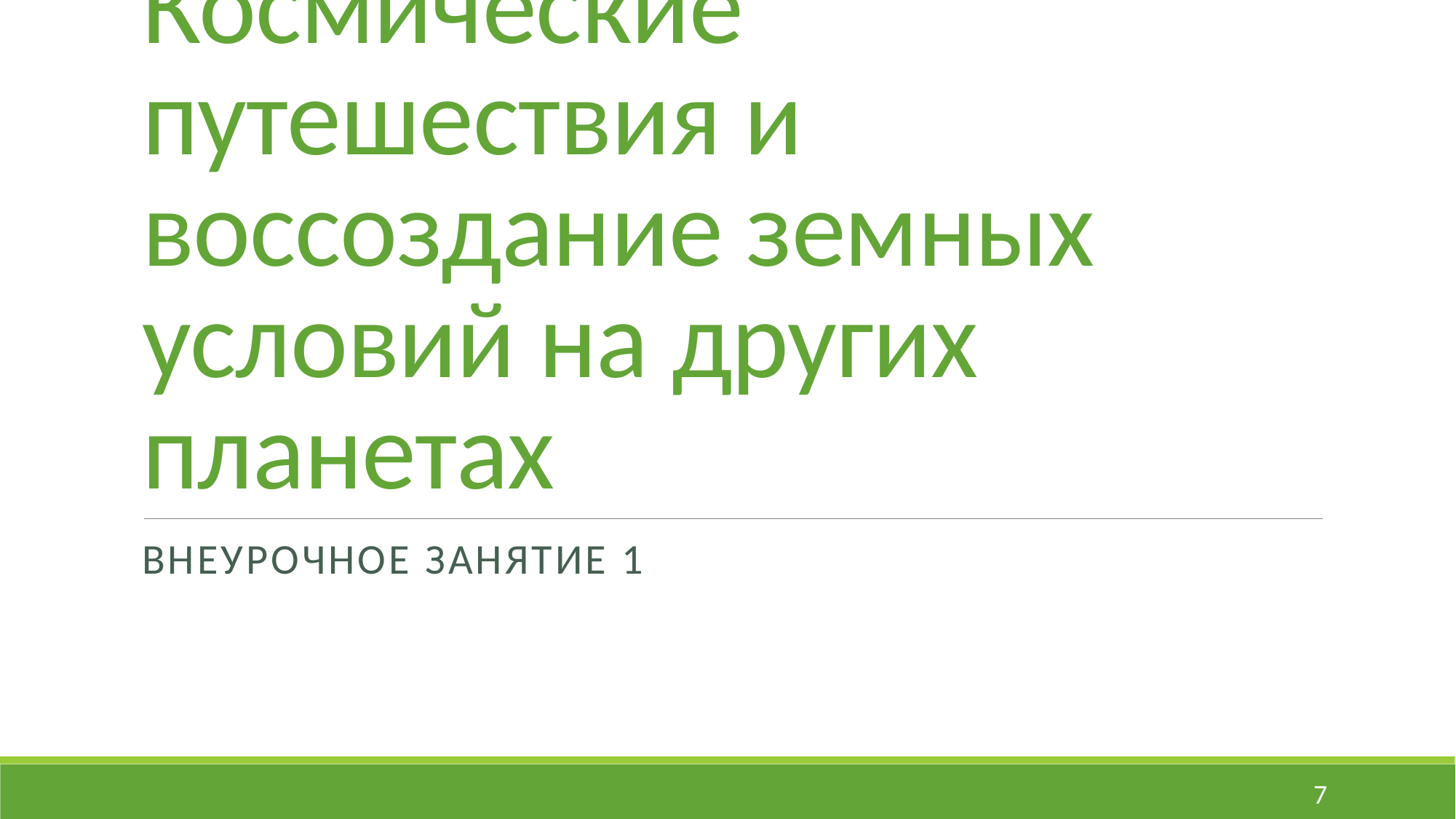

# Космические путешествия и воссоздание земных условий на других планетах

Внеурочное занятие 1

7